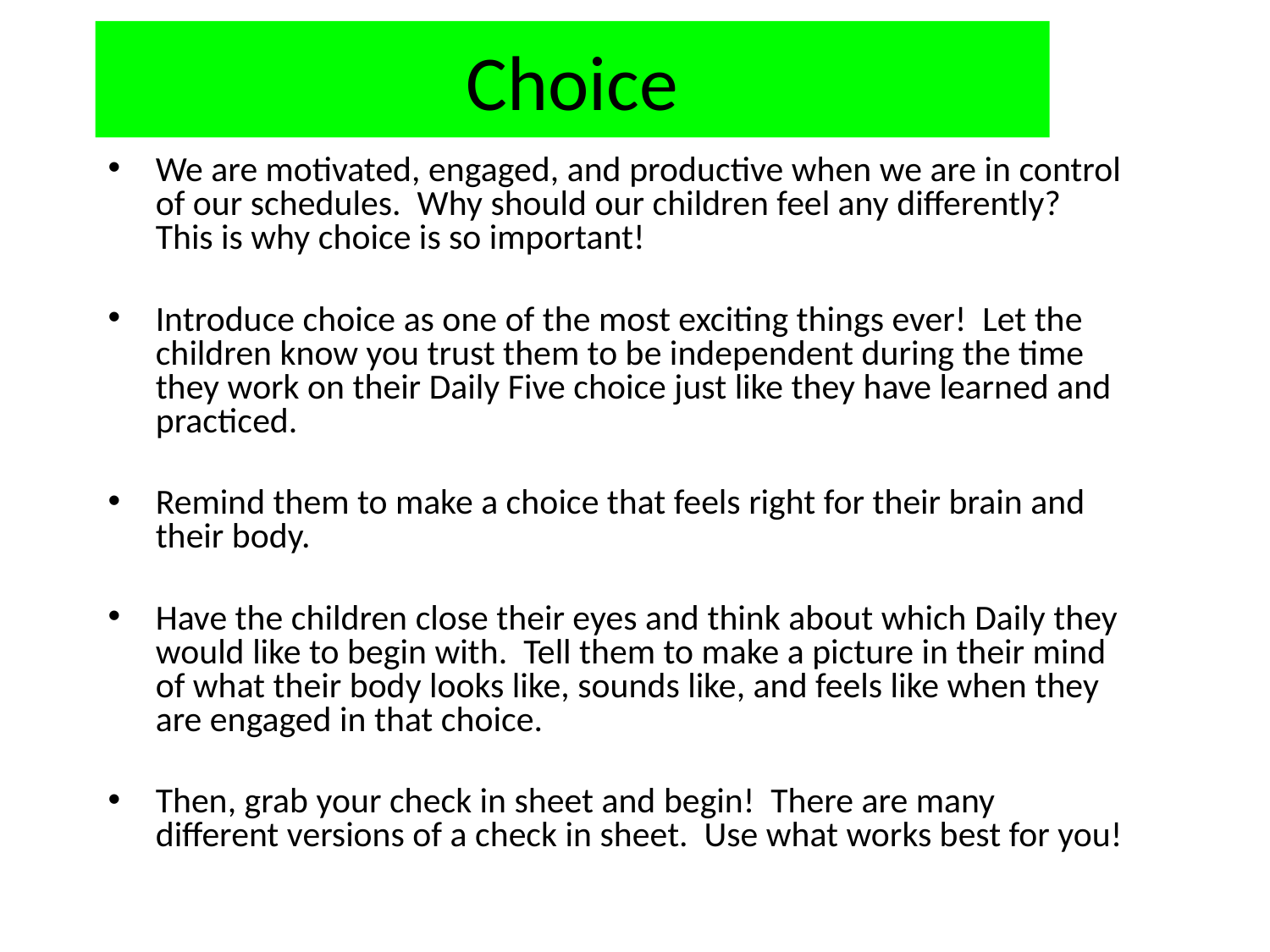

# Choice
We are motivated, engaged, and productive when we are in control of our schedules.  Why should our children feel any differently?  This is why choice is so important!

Introduce choice as one of the most exciting things ever!  Let the children know you trust them to be independent during the time they work on their Daily Five choice just like they have learned and practiced.

Remind them to make a choice that feels right for their brain and their body.

Have the children close their eyes and think about which Daily they would like to begin with.  Tell them to make a picture in their mind of what their body looks like, sounds like, and feels like when they are engaged in that choice.

Then, grab your check in sheet and begin!  There are many     different versions of a check in sheet.  Use what works best for you!